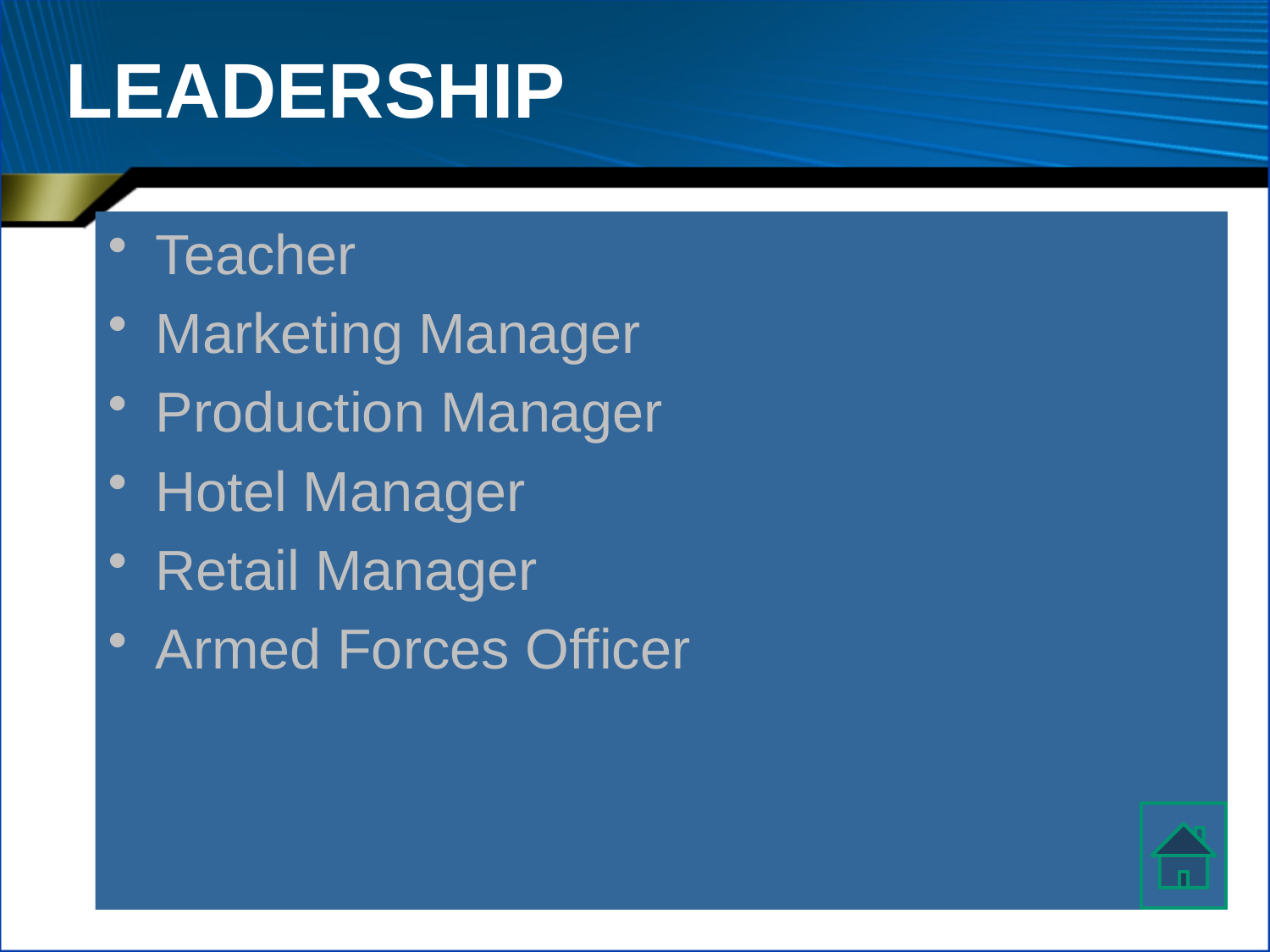

# LEADERSHIP
Teacher
Marketing Manager
Production Manager
Hotel Manager
Retail Manager
Armed Forces Officer